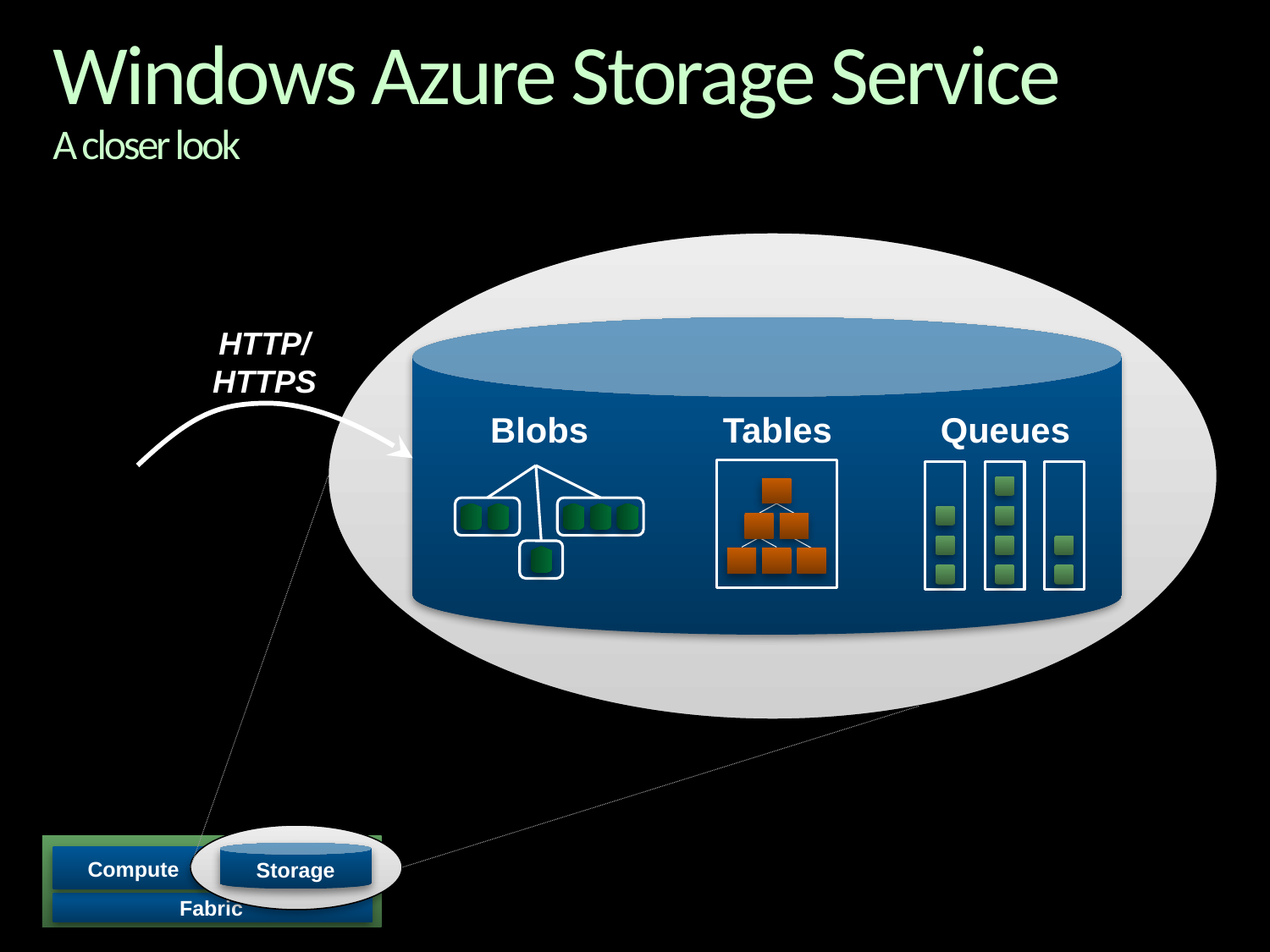

# Windows Azure Storage Service A closer look

HTTP/ HTTPS

Blobs

Tables

Queues

 Compute
Storage
Fabric